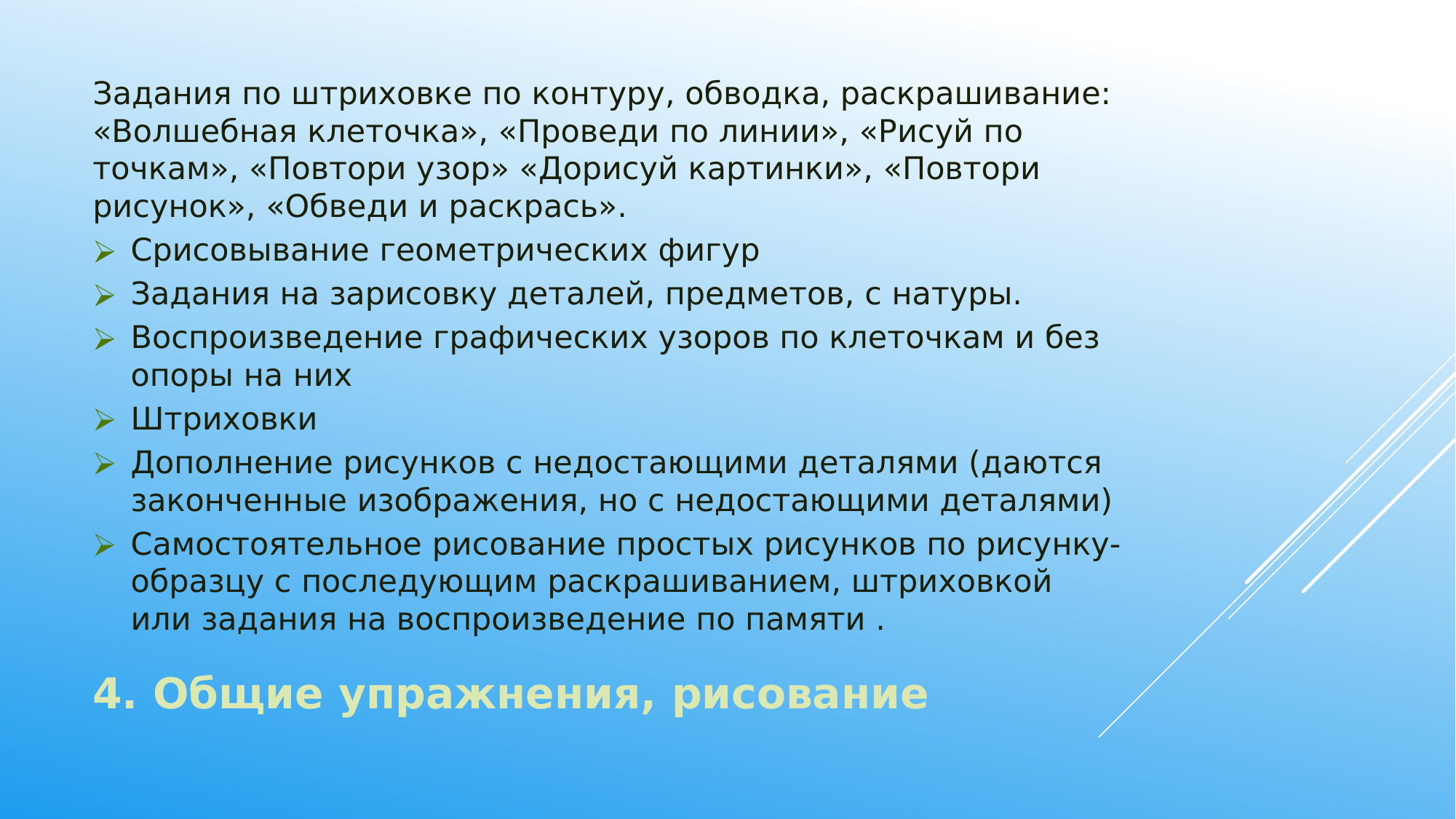

Задания по штриховке по контуру, обводка, раскрашивание: «Волшебная клеточка», «Проведи по линии», «Рисуй по точкам», «Повтори узор» «Дорисуй картинки», «Повтори рисунок», «Обведи и раскрась».
Срисовывание геометрических фигур
Задания на зарисовку деталей, предметов, с натуры.
Воспроизведение графических узоров по клеточкам и без опоры на них
Штриховки
Дополнение рисунков с недостающими деталями (даются законченные изображения, но с недостающими деталями)
Самостоятельное рисование простых рисунков по рисунку-образцу с последующим раскрашиванием, штриховкой или задания на воспроизведение по памяти .

# 4. Общие упражнения, рисование